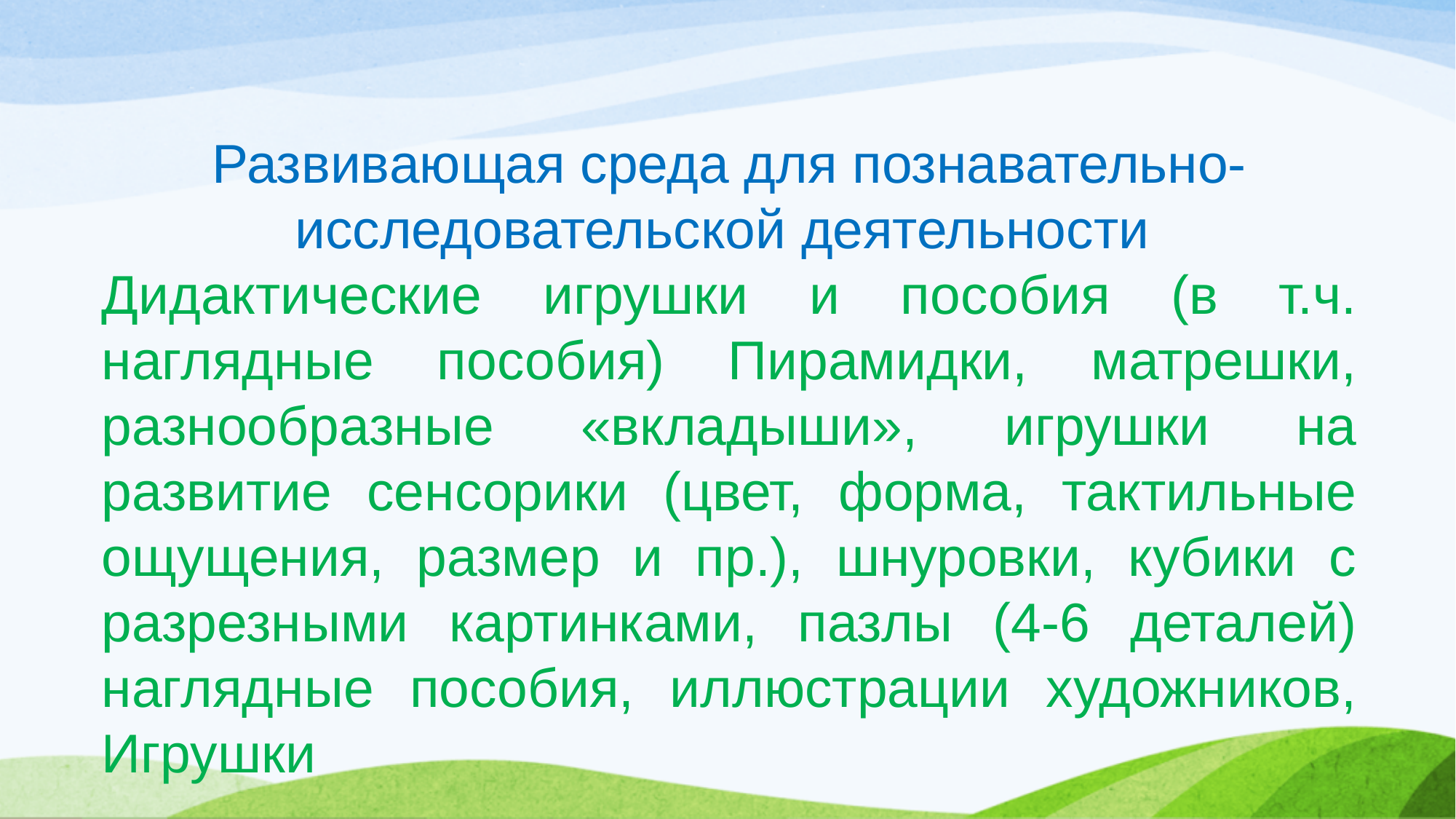

Развивающая среда для познавательно-исследовательской деятельности
Дидактические игрушки и пособия (в т.ч. наглядные пособия) Пирамидки, матрешки, разнообразные «вкладыши», игрушки на развитие сенсорики (цвет, форма, тактильные ощущения, размер и пр.), шнуровки, кубики с разрезными картинками, пазлы (4-6 деталей) наглядные пособия, иллюстрации художников, Игрушки